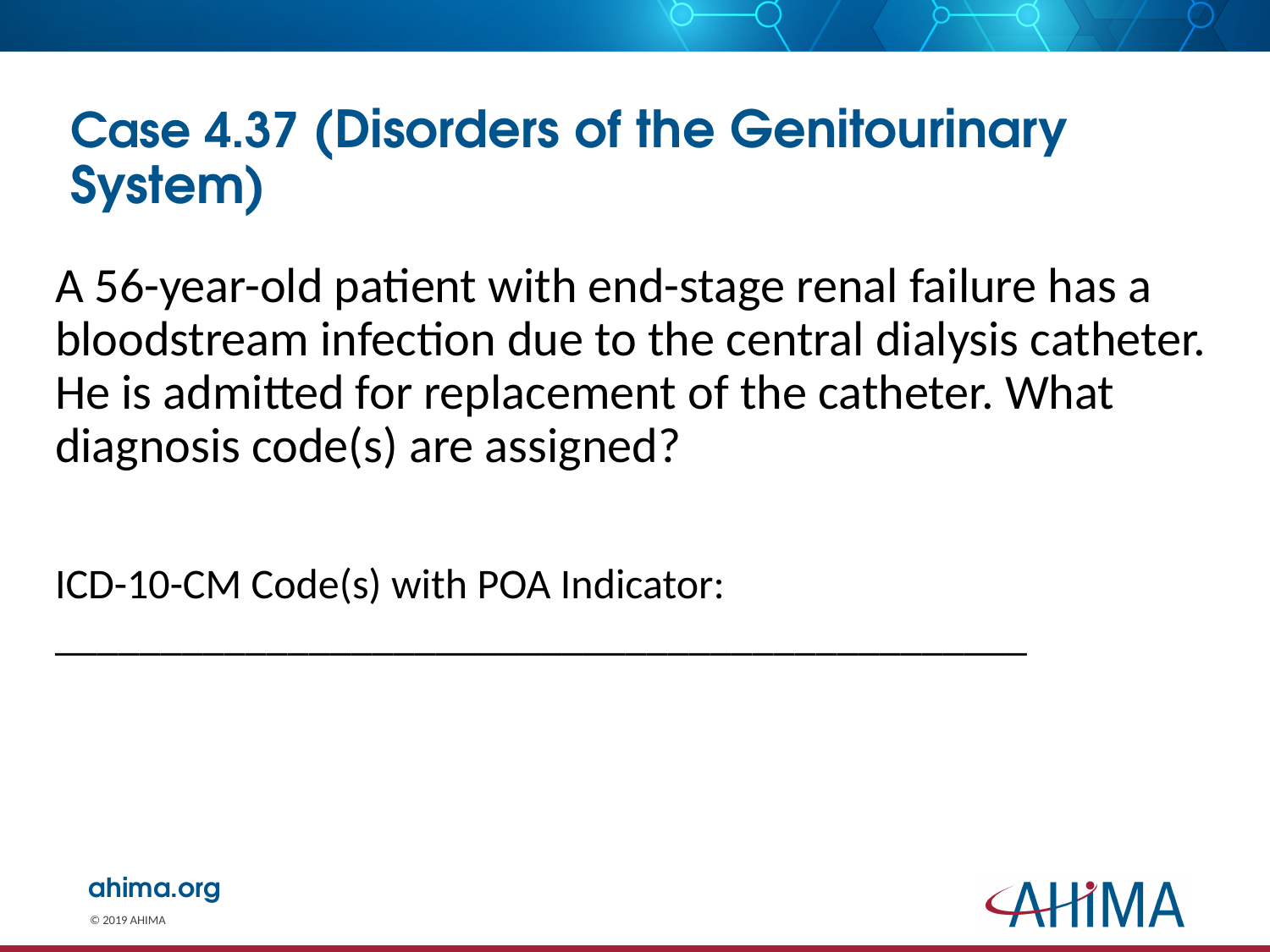

# Case 4.37 (Disorders of the Genitourinary System)
A 56-year-old patient with end-stage renal failure has a bloodstream infection due to the central dialysis catheter. He is admitted for replacement of the catheter. What diagnosis code(s) are assigned?

ICD-10-CM Code(s) with POA Indicator: ______________________________________________